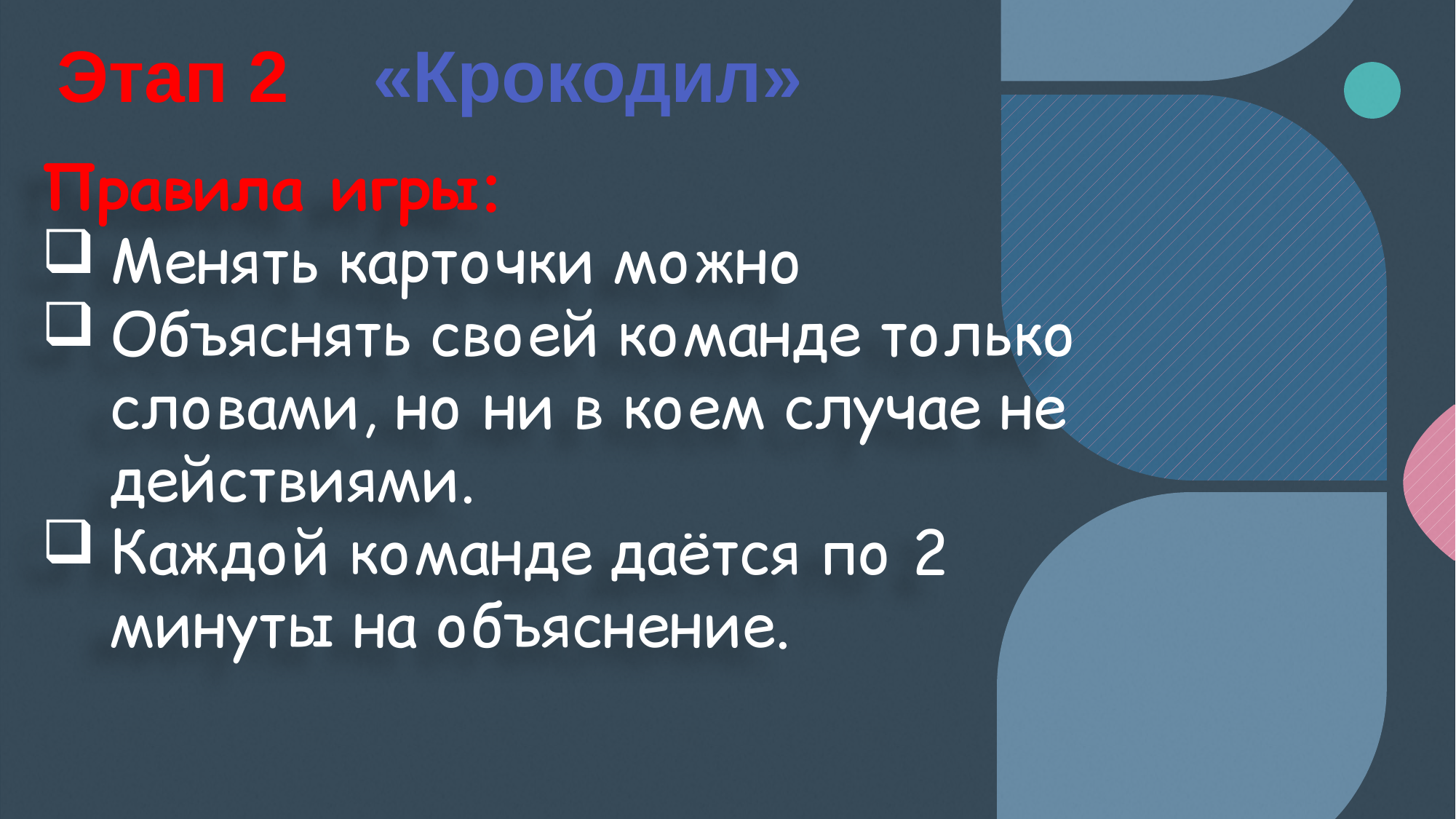

«Крокодил»
Этап 2
Правила игры:
Менять карточки можно
Объяснять своей команде только словами, но ни в коем случае не действиями.
Каждой команде даётся по 2 минуты на объяснение.